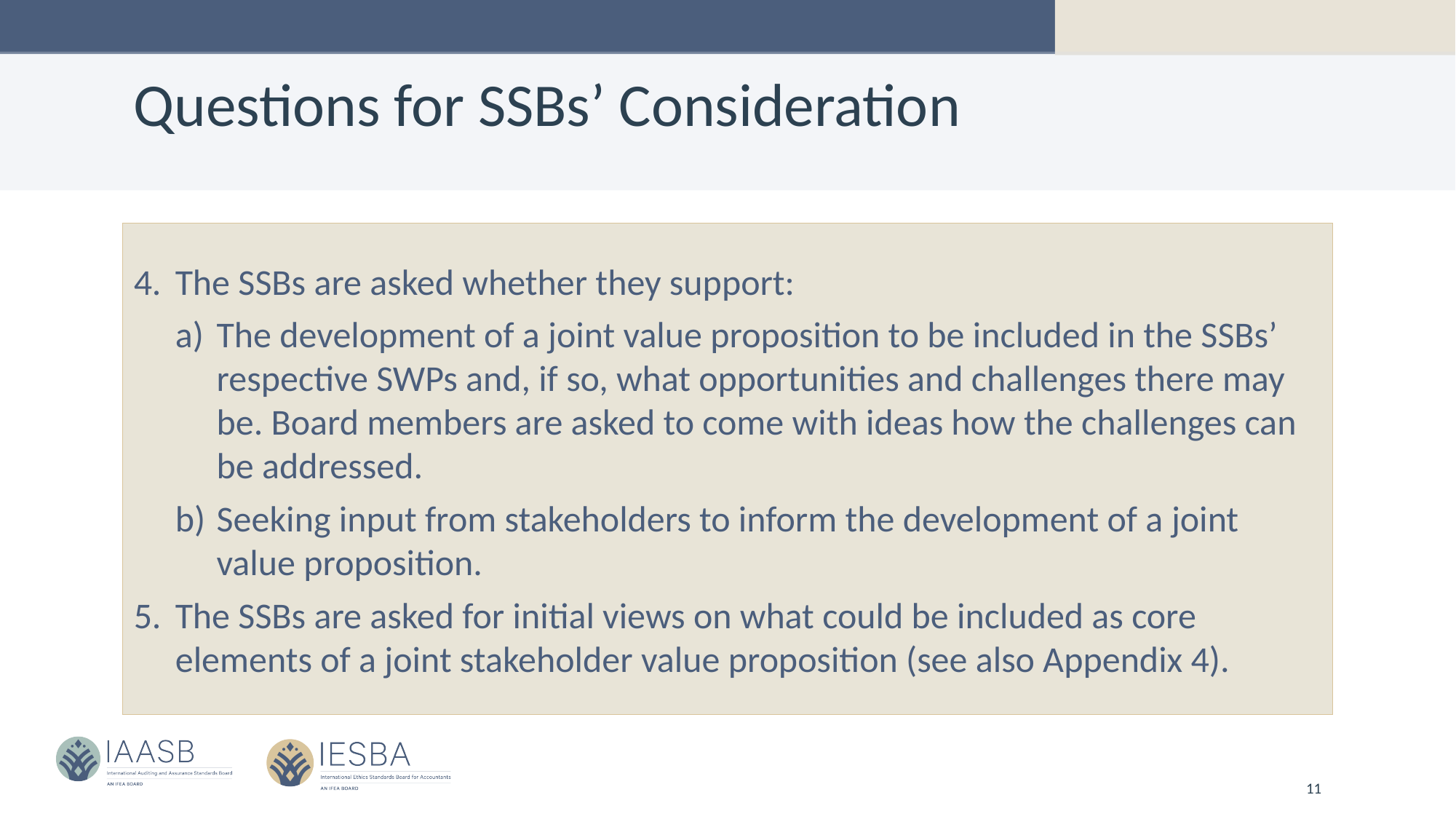

# Questions for SSBs’ Consideration
The SSBs are asked whether they support:
The development of a joint value proposition to be included in the SSBs’ respective SWPs and, if so, what opportunities and challenges there may be. Board members are asked to come with ideas how the challenges can be addressed.
Seeking input from stakeholders to inform the development of a joint value proposition.
The SSBs are asked for initial views on what could be included as core elements of a joint stakeholder value proposition (see also Appendix 4).
11